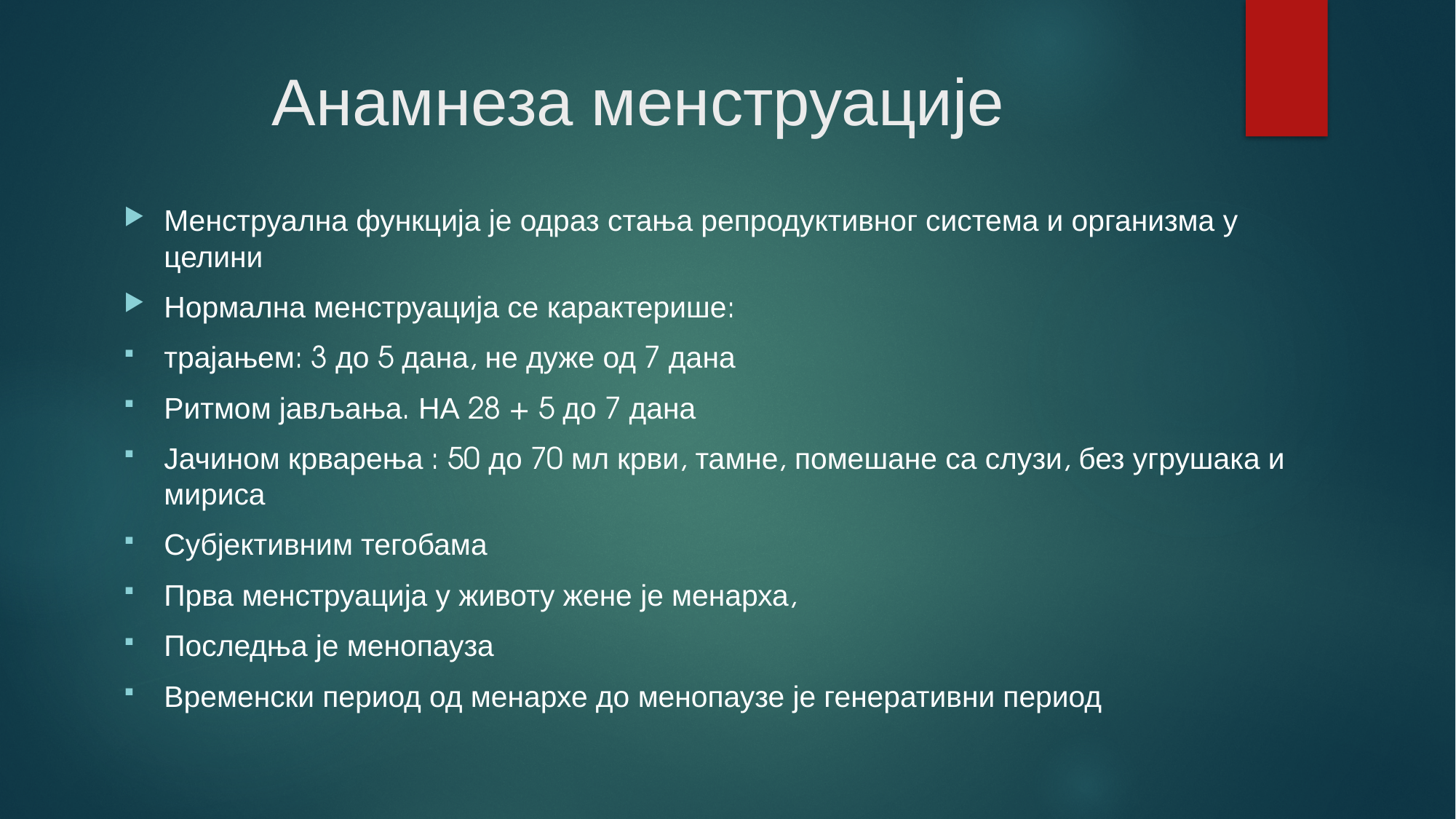

# Анамнеза менструације
Менструална функција је одраз стања репродуктивног система и организма у целини
Нормална менструација се карактерише:
трајањем: 3 до 5 дана, не дуже од 7 дана
Ритмом јављања. НА 28 + 5 до 7 дана
Јачином крварења : 50 до 70 мл крви, тамне, помешане са слузи, без угрушака и мириса
Субјективним тегобама
Прва менструација у животу жене је менарха,
Последња је менопауза
Временски период од менархе до менопаузе је генеративни период